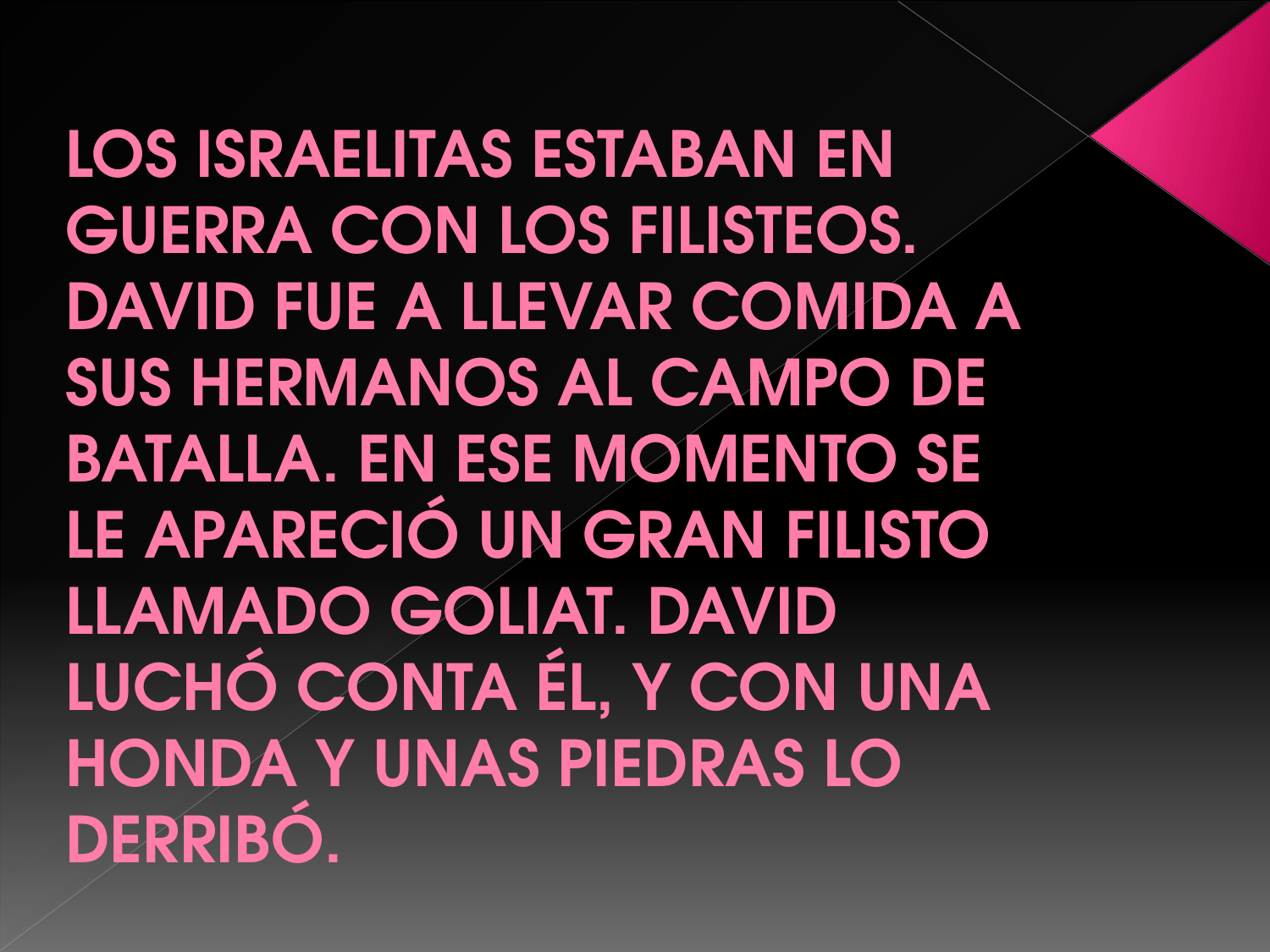

# LOS ISRAELITAS ESTABAN EN GUERRA CON LOS FILISTEOS. DAVID FUE A LLEVAR COMIDA A SUS HERMANOS AL CAMPO DE BATALLA. EN ESE MOMENTO SE LE APARECIÓ UN GRAN FILISTO LLAMADO GOLIAT. DAVID LUCHÓ CONTA ÉL, Y CON UNA HONDA Y UNAS PIEDRAS LO DERRIBÓ.